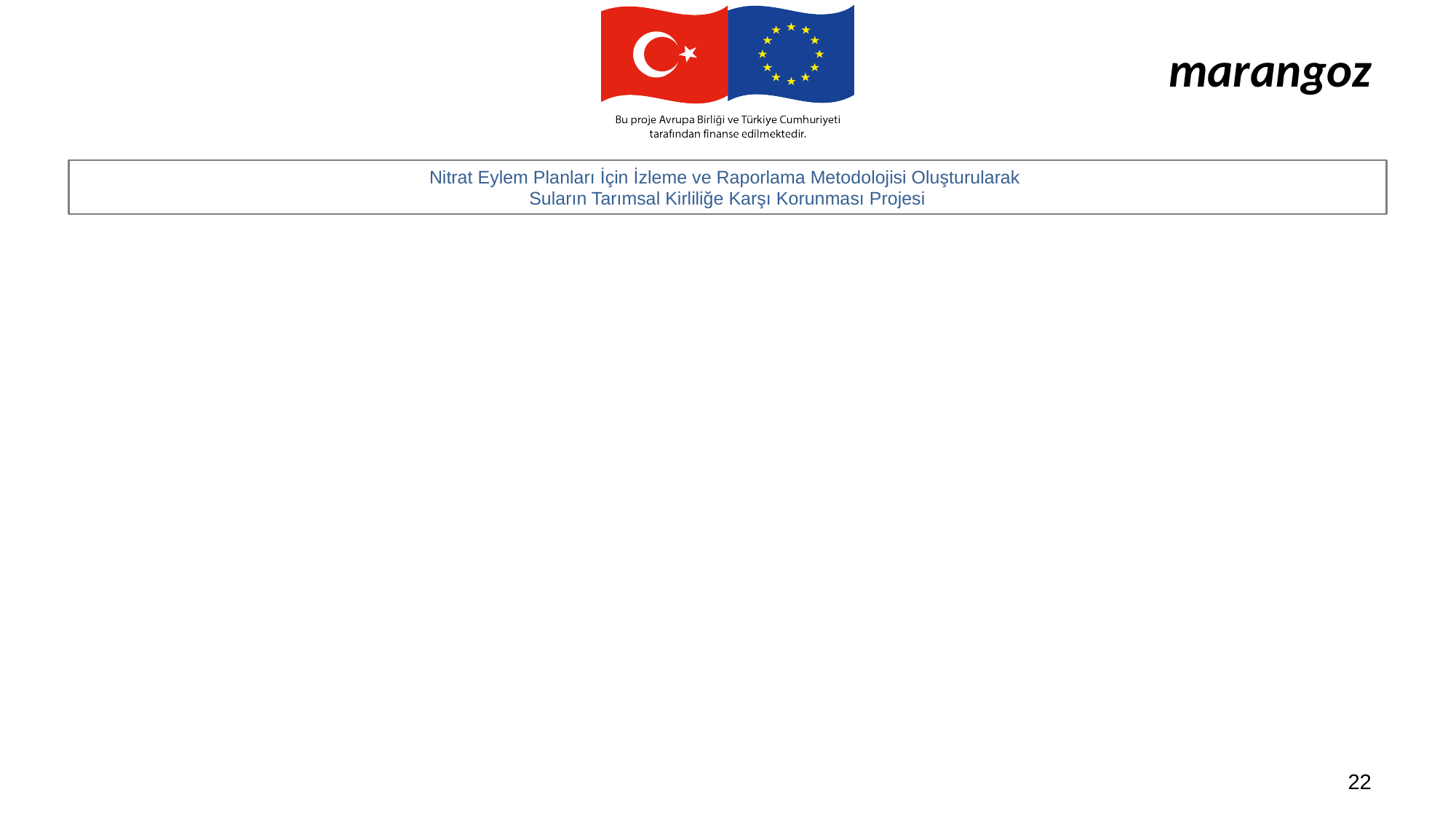

# marangoz
Süreçte marangoz farklı araçlar kullanır; testere, rende, çekiç, matkap…
Hepsinin uygun zamanda kullanılması gerekir.
Hangisini ne zaman, neden, nasıl  kullanacağını bilir.
22